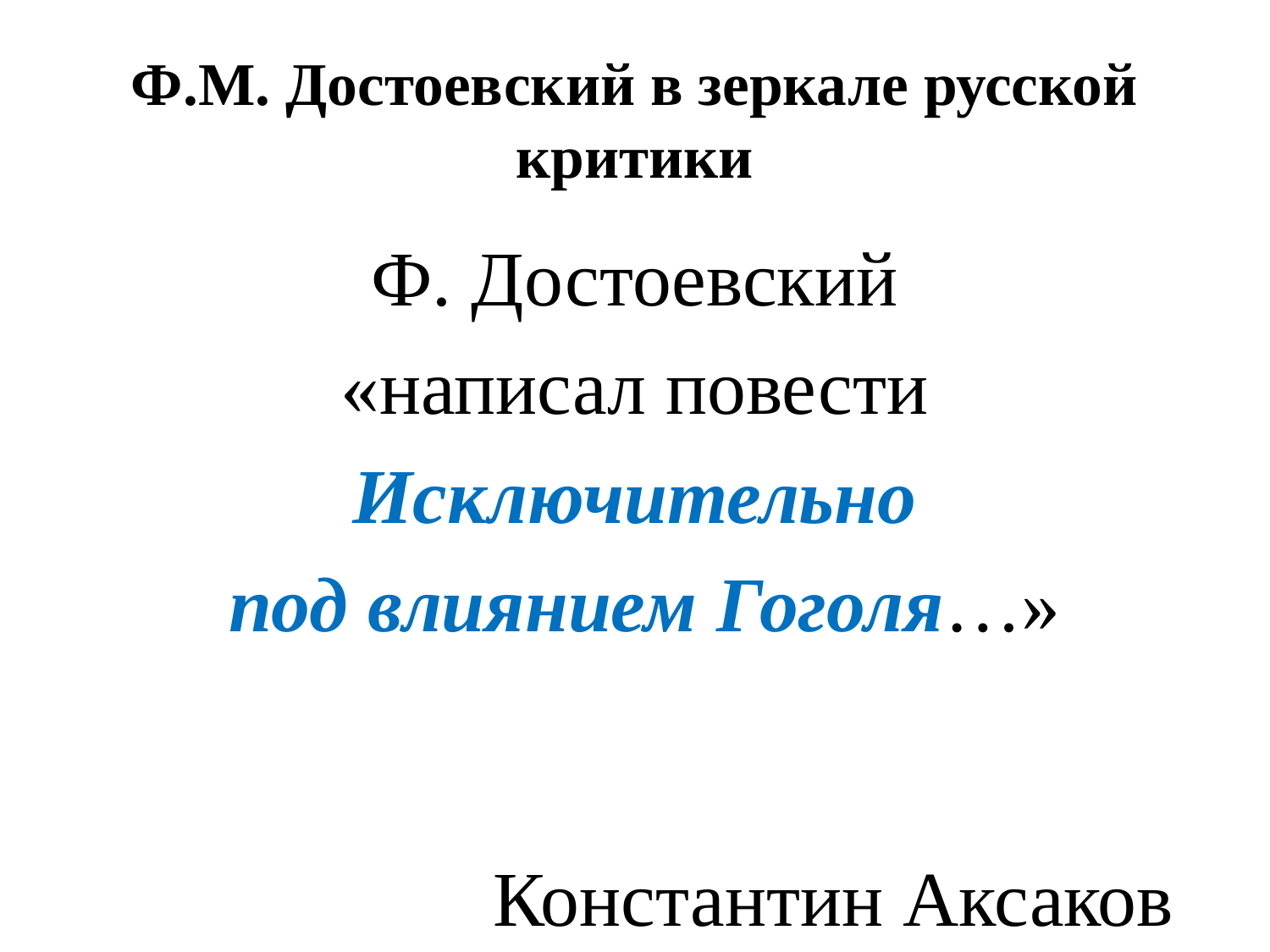

# Ф.М. Достоевский в зеркале русской критики
Ф. Достоевский
 «написал повести
Исключительно
 под влиянием Гоголя…»
                                                                                                Константин Аксаков